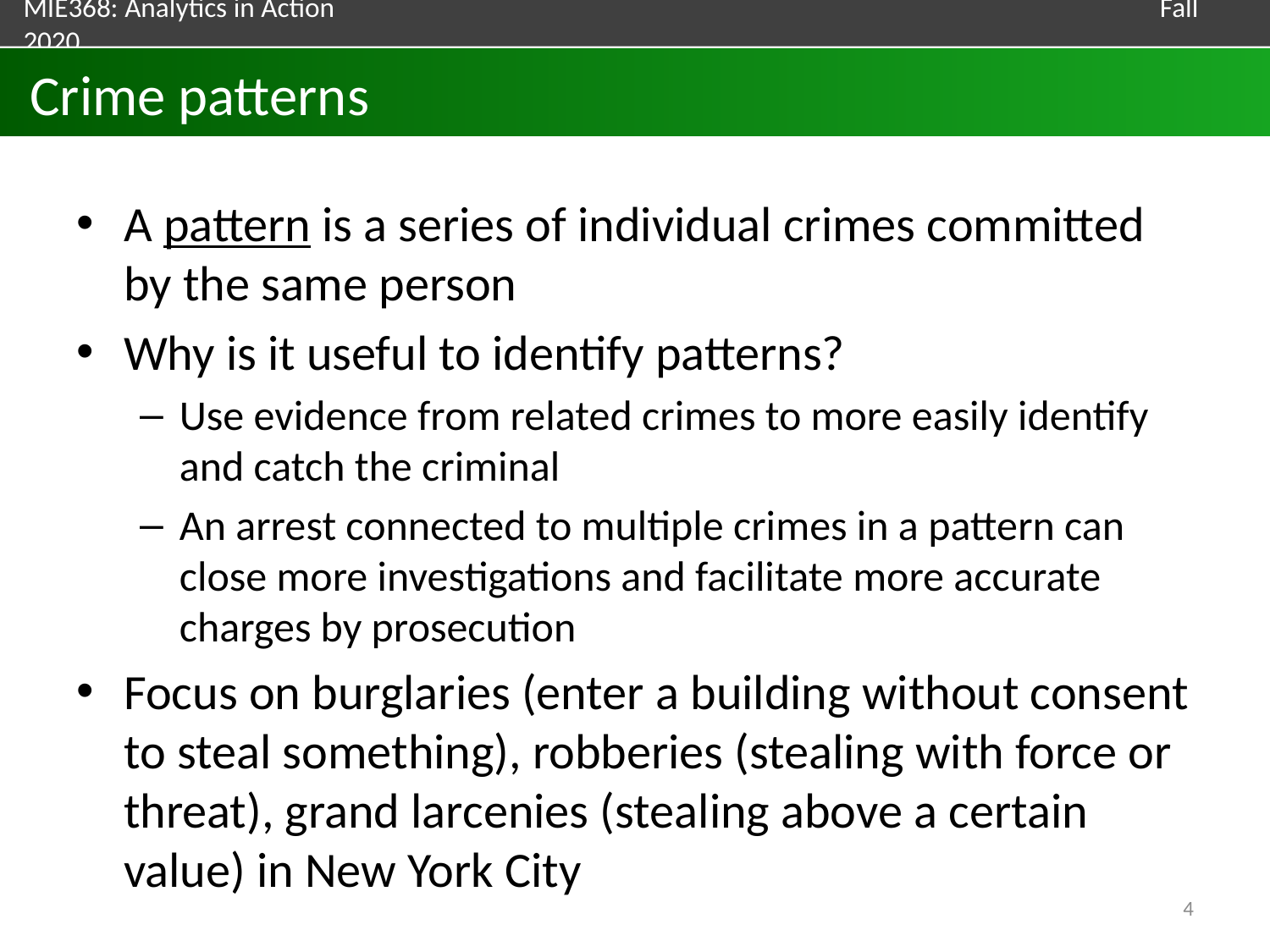

# Crime patterns
A pattern is a series of individual crimes committed by the same person
Why is it useful to identify patterns?
Use evidence from related crimes to more easily identify and catch the criminal
An arrest connected to multiple crimes in a pattern can close more investigations and facilitate more accurate charges by prosecution
Focus on burglaries (enter a building without consent to steal something), robberies (stealing with force or threat), grand larcenies (stealing above a certain value) in New York City

4